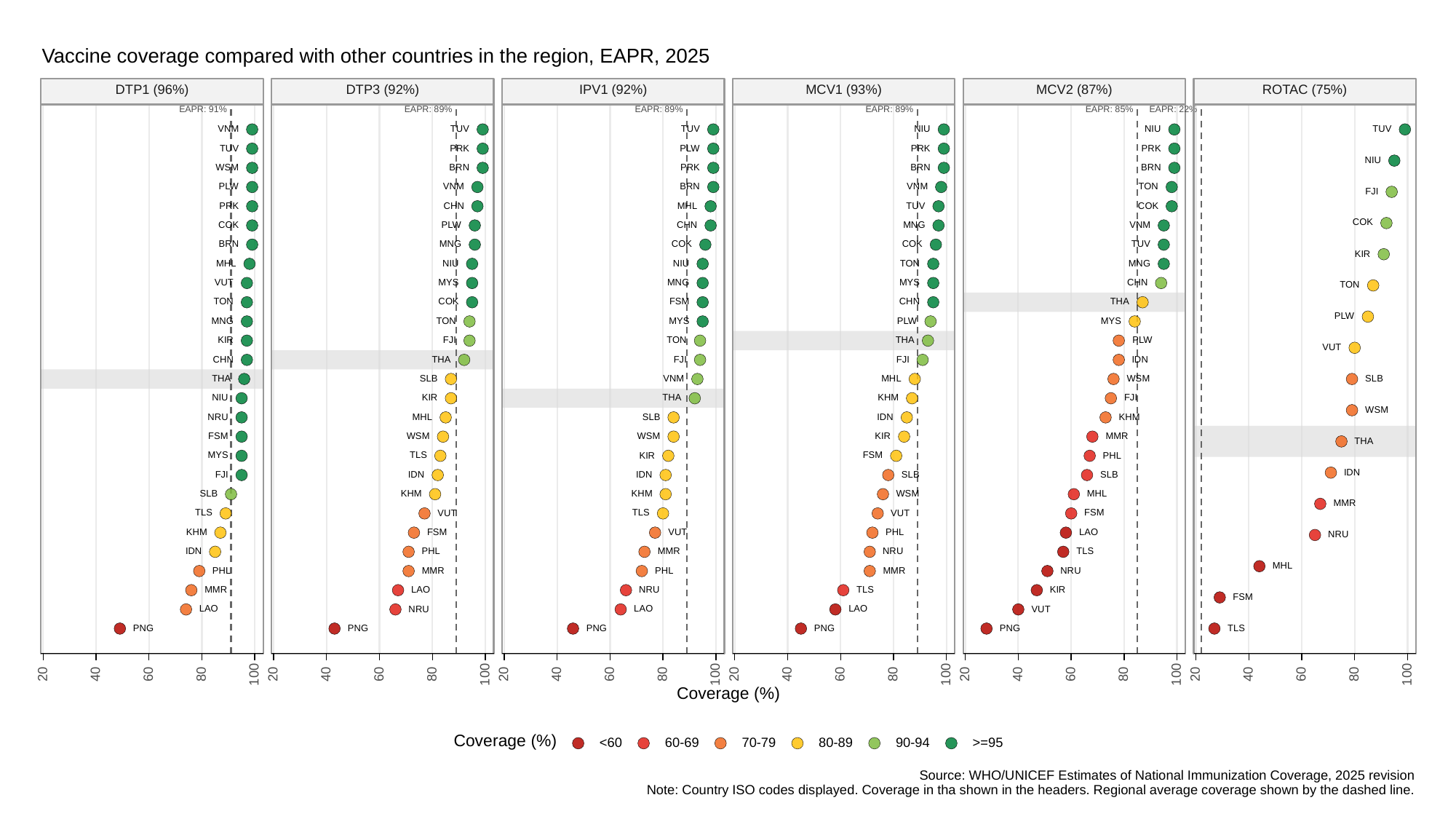

Vaccine coverage compared with other countries in the region, EAPR, 2025

ROTAC (75%)
DTP1 (96%)
DTP3 (92%)
IPV1 (92%)
MCV1 (93%)
MCV2 (87%)

EAPR: 91%
EAPR: 89%
EAPR: 89%
EAPR: 89%
EAPR: 85%
EAPR: 22%

TUV
TUV
NIU
NIU
TUV
VNM

TUV
PRK
PLW
PRK
PRK

NIU

WSM
BRN
PRK
BRN
BRN

TON
PLW
VNM
BRN
VNM

FJI

COK
CHN
TUV
PRK
MHL

COK

COK
CHN
MNG
PLW
VNM

COK
COK
MNG
TUV
BRN

KIR

TON
MNG
NIU
NIU
MHL

MYS
MNG
MYS
CHN
VUT

TON

TON
COK
FSM
CHN
THA

PLW

TON
MNG
MYS
MYS
PLW

TON
FJI
KIR
THA
PLW

VUT

CHN
FJI
FJI
THA
IDN

SLB
WSM
SLB
THA
VNM
MHL

NIU
FJI
KIR
THA
KHM

WSM

SLB
NRU
MHL
IDN
KHM

FSM
WSM
WSM
KIR
MMR

THA

MYS
TLS
FSM
KIR
PHL

IDN
SLB
SLB
FJI
IDN
IDN

SLB
WSM
KHM
KHM
MHL

MMR

TLS
TLS
FSM
VUT
VUT

LAO
FSM
VUT

KHM
PHL
NRU

TLS
NRU
IDN
PHL
MMR

MHL

NRU
PHL
MMR
PHL
MMR

LAO
TLS
NRU
MMR
KIR

FSM

LAO
LAO
LAO
NRU
VUT

PNG
PNG
PNG
PNG
PNG
TLS

20
40
60
80
100
20
40
60
80
100
20
40
60
80
100
20
40
60
80
100
20
40
60
80
100
20
40
60
80
100
Coverage (%)
Coverage (%)

<60
60-69
70-79
80-89
90-94
>=95
Source: WHO/UNICEF Estimates of National Immunization Coverage, 2025 revision
Note: Country ISO codes displayed. Coverage in tha shown in the headers. Regional average coverage shown by the dashed line.